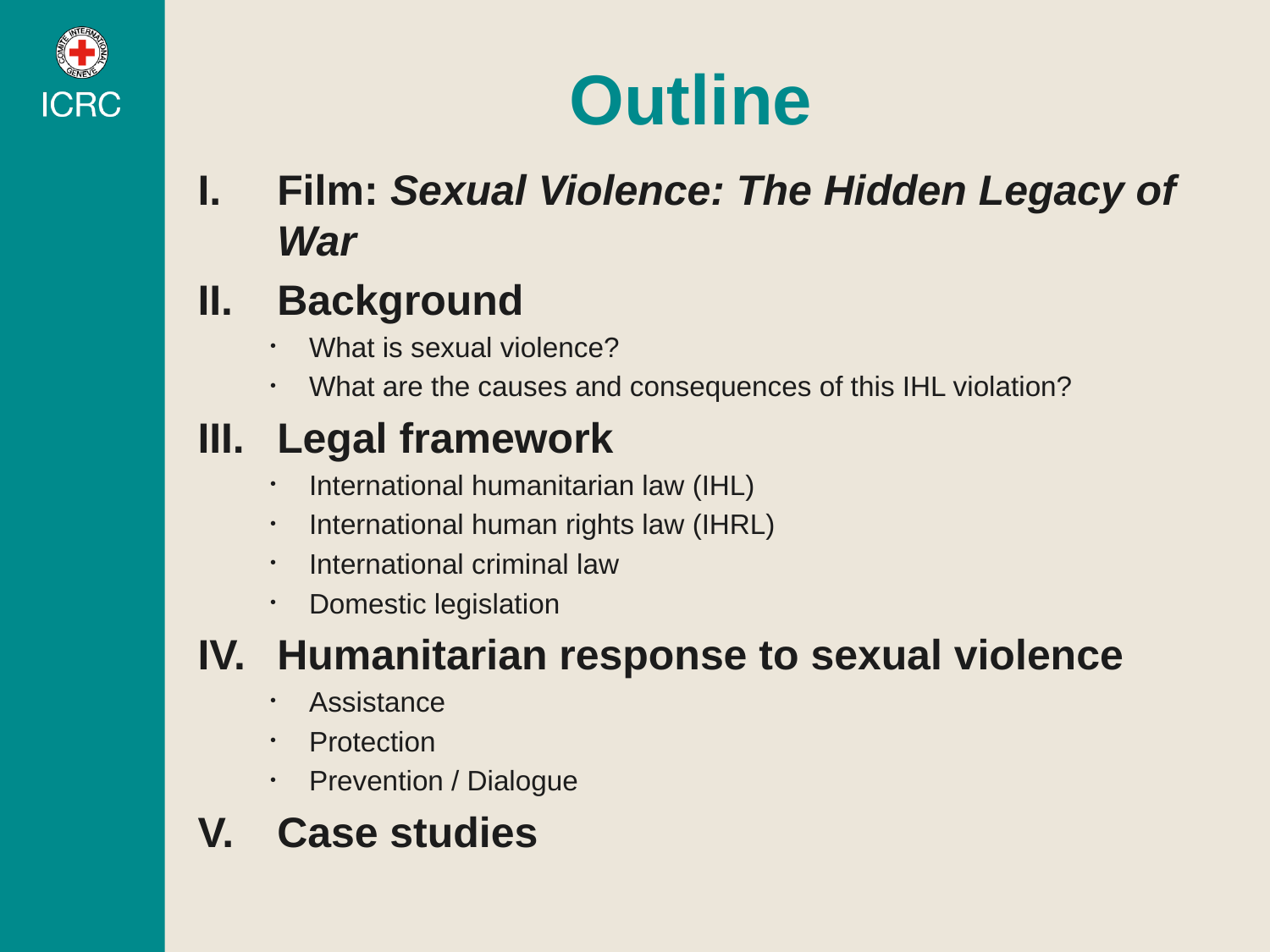

# Outline
Film: Sexual Violence: The Hidden Legacy of War
Background
What is sexual violence?
What are the causes and consequences of this IHL violation?
Legal framework
International humanitarian law (IHL)
International human rights law (IHRL)
International criminal law
Domestic legislation
Humanitarian response to sexual violence
Assistance
Protection
Prevention / Dialogue
Case studies